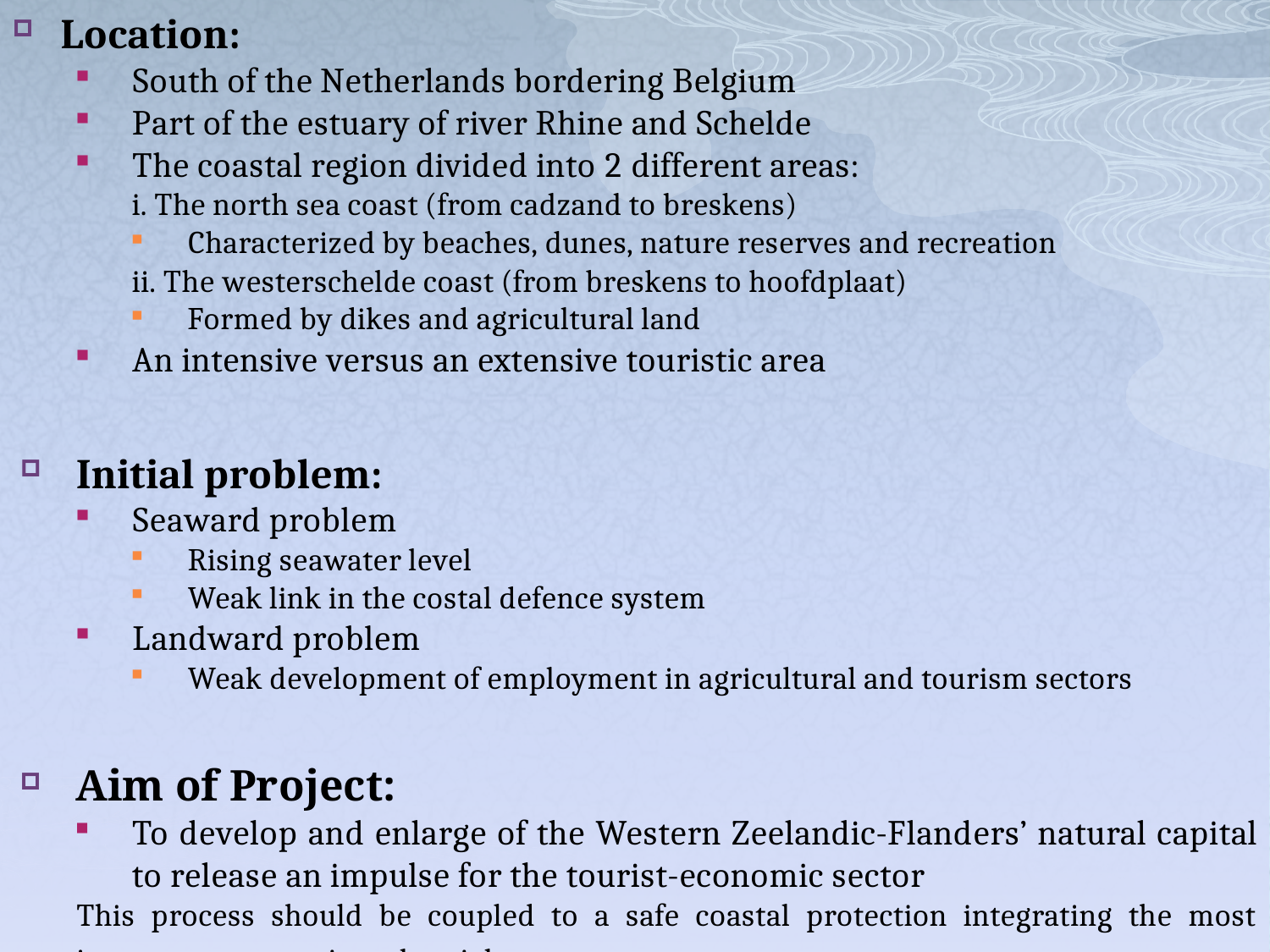

Location:
South of the Netherlands bordering Belgium
Part of the estuary of river Rhine and Schelde
The coastal region divided into 2 different areas:
i. The north sea coast (from cadzand to breskens)
Characterized by beaches, dunes, nature reserves and recreation
ii. The westerschelde coast (from breskens to hoofdplaat)
Formed by dikes and agricultural land
An intensive versus an extensive touristic area

Initial problem:
Seaward problem
Rising seawater level
Weak link in the costal defence system
Landward problem
Weak development of employment in agricultural and tourism sectors

Aim of Project:
To develop and enlarge of the Western Zeelandic-Flanders’ natural capital to release an impulse for the tourist-economic sector
	This process should be coupled to a safe coastal protection integrating the most important economic and social concerns.